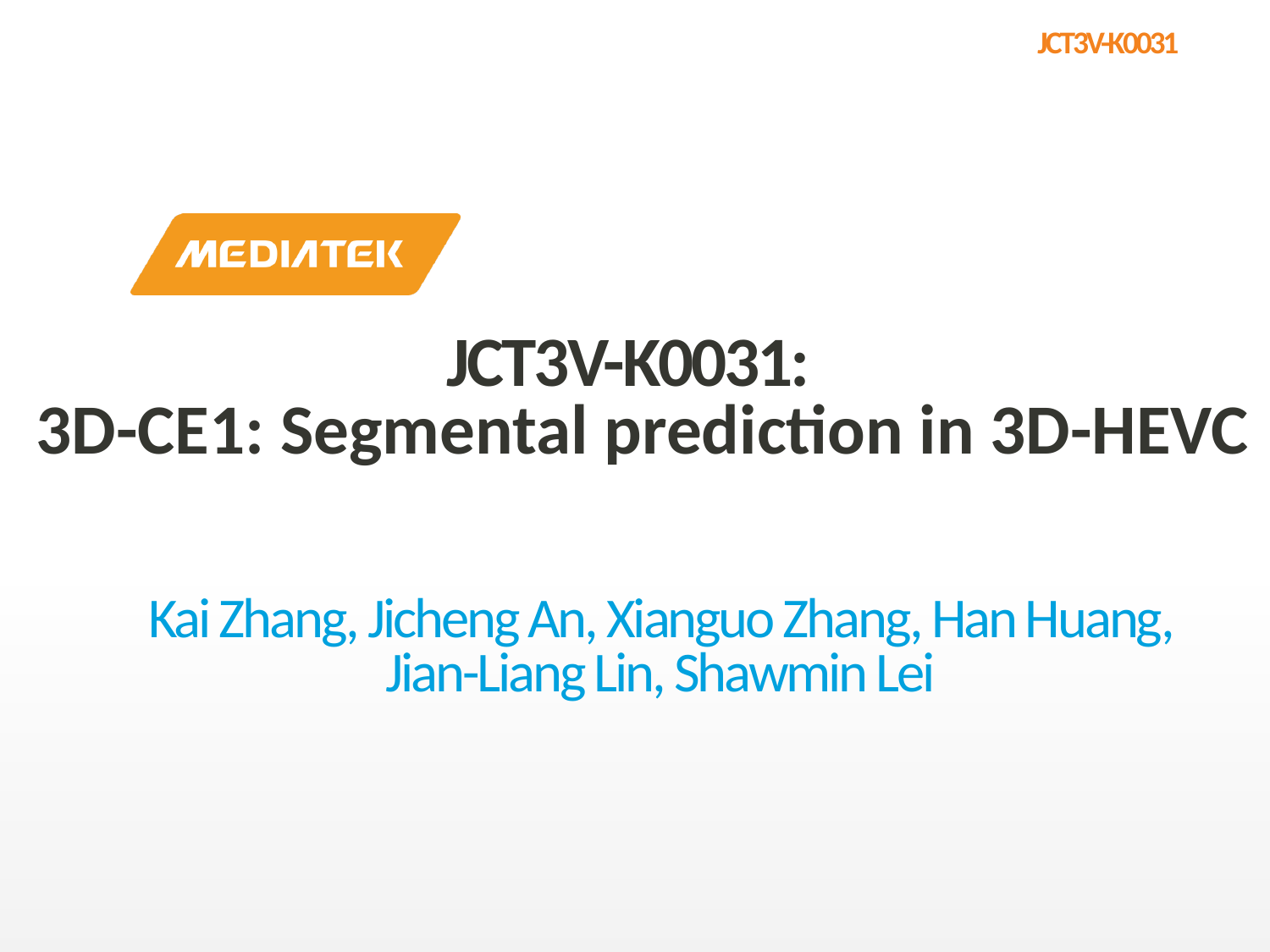

JCT3V-K0031:
 3D-CE1: Segmental prediction in 3D-HEVC
Kai Zhang, Jicheng An, Xianguo Zhang, Han Huang, Jian-Liang Lin, Shawmin Lei